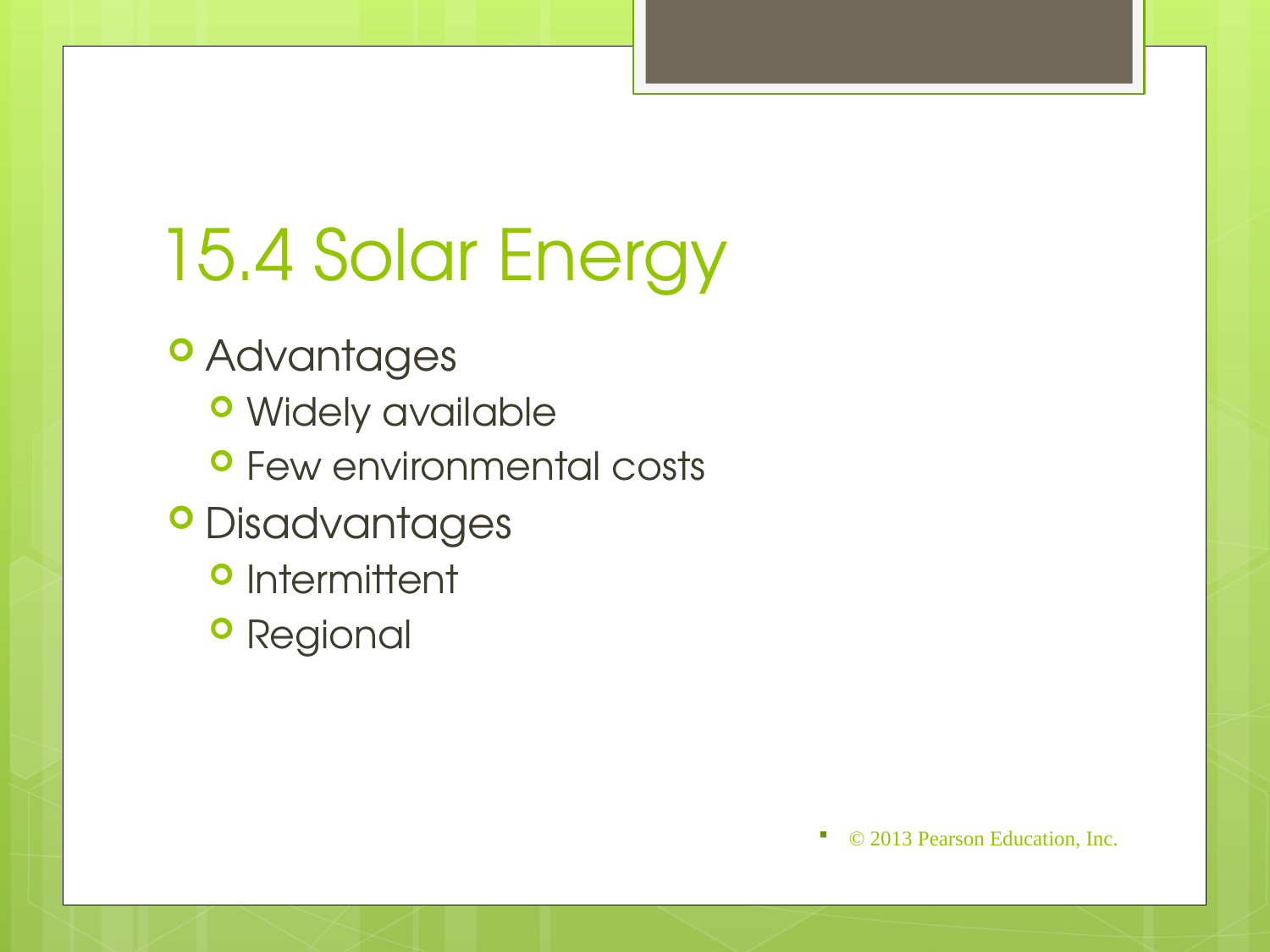

# 15.4 Solar Energy
Advantages
Widely available
Few environmental costs
Disadvantages
Intermittent
Regional
© 2013 Pearson Education, Inc.